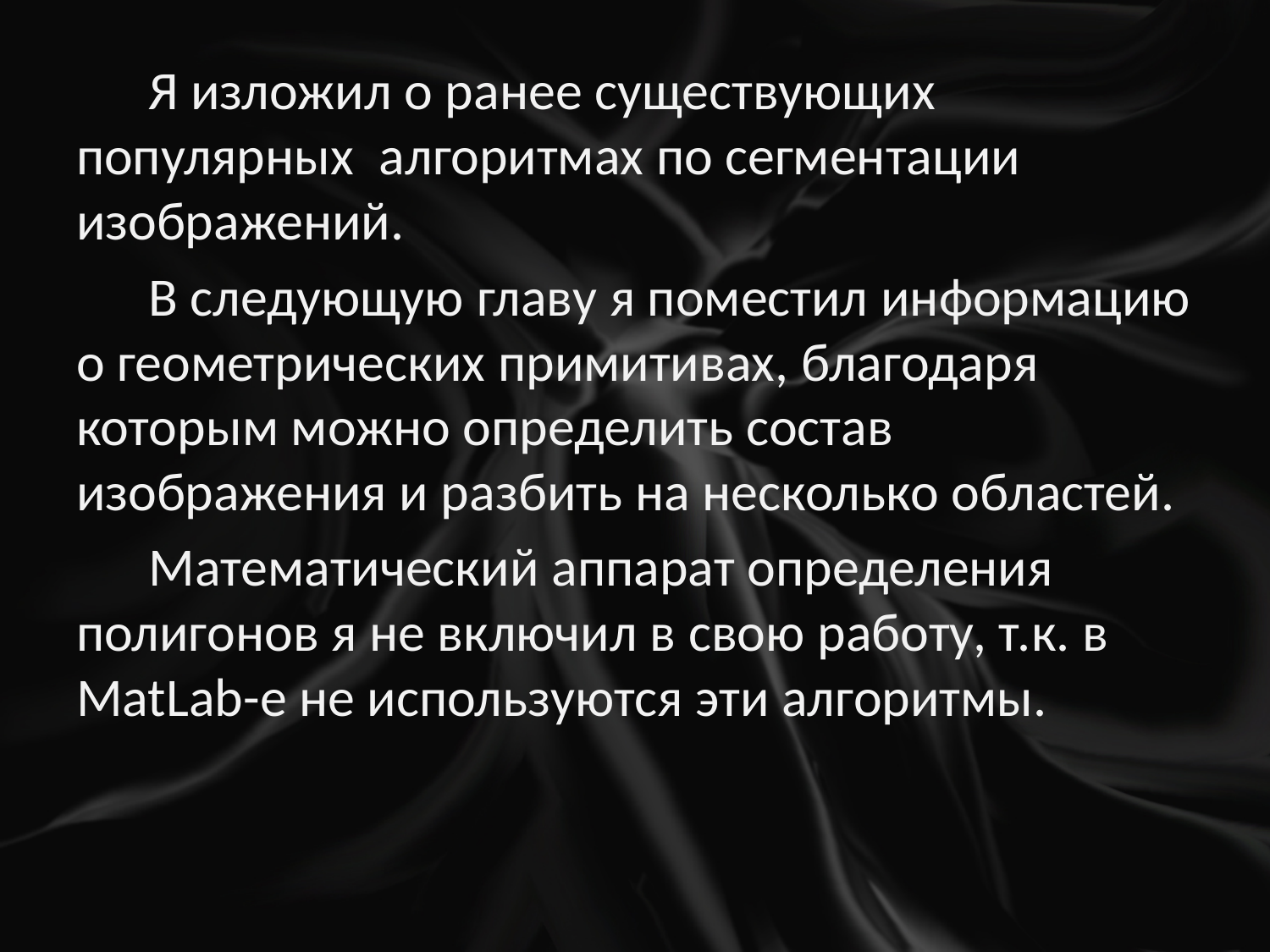

Я изложил о ранее существующих популярных  алгоритмах по сегментации изображений.
В следующую главу я поместил информацию о геометрических примитивах, благодаря которым можно определить состав изображения и разбить на несколько областей.
Математический аппарат определения полигонов я не включил в свою работу, т.к. в MatLab-е не используются эти алгоритмы.